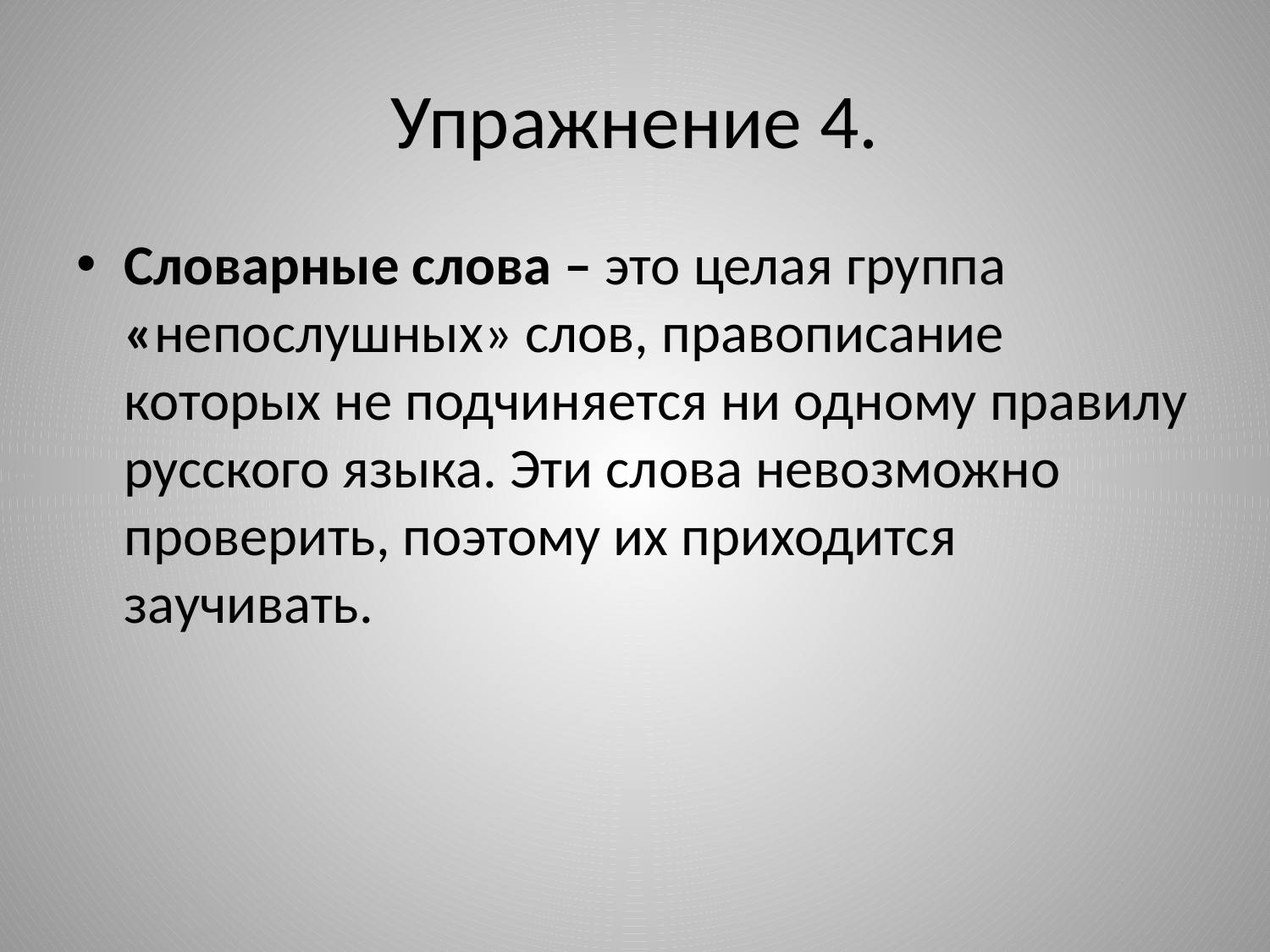

# Упражнение 4.
Словарные слова – это целая группа «непослушных» слов, правописание которых не подчиняется ни одному правилу русского языка. Эти слова невозможно проверить, поэтому их приходится заучивать.